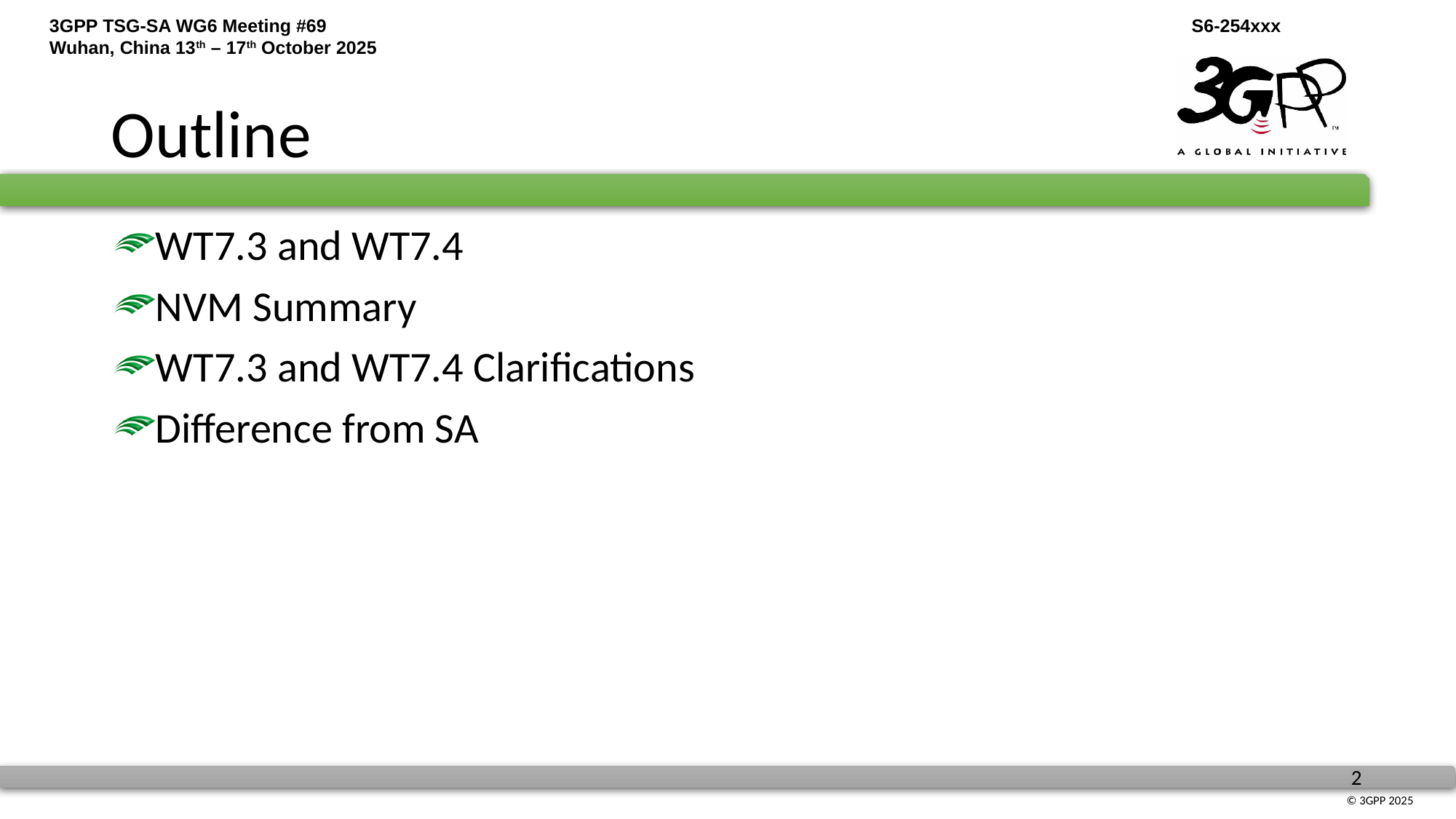

# Outline
WT7.3 and WT7.4
NVM Summary
WT7.3 and WT7.4 Clarifications
Difference from SA